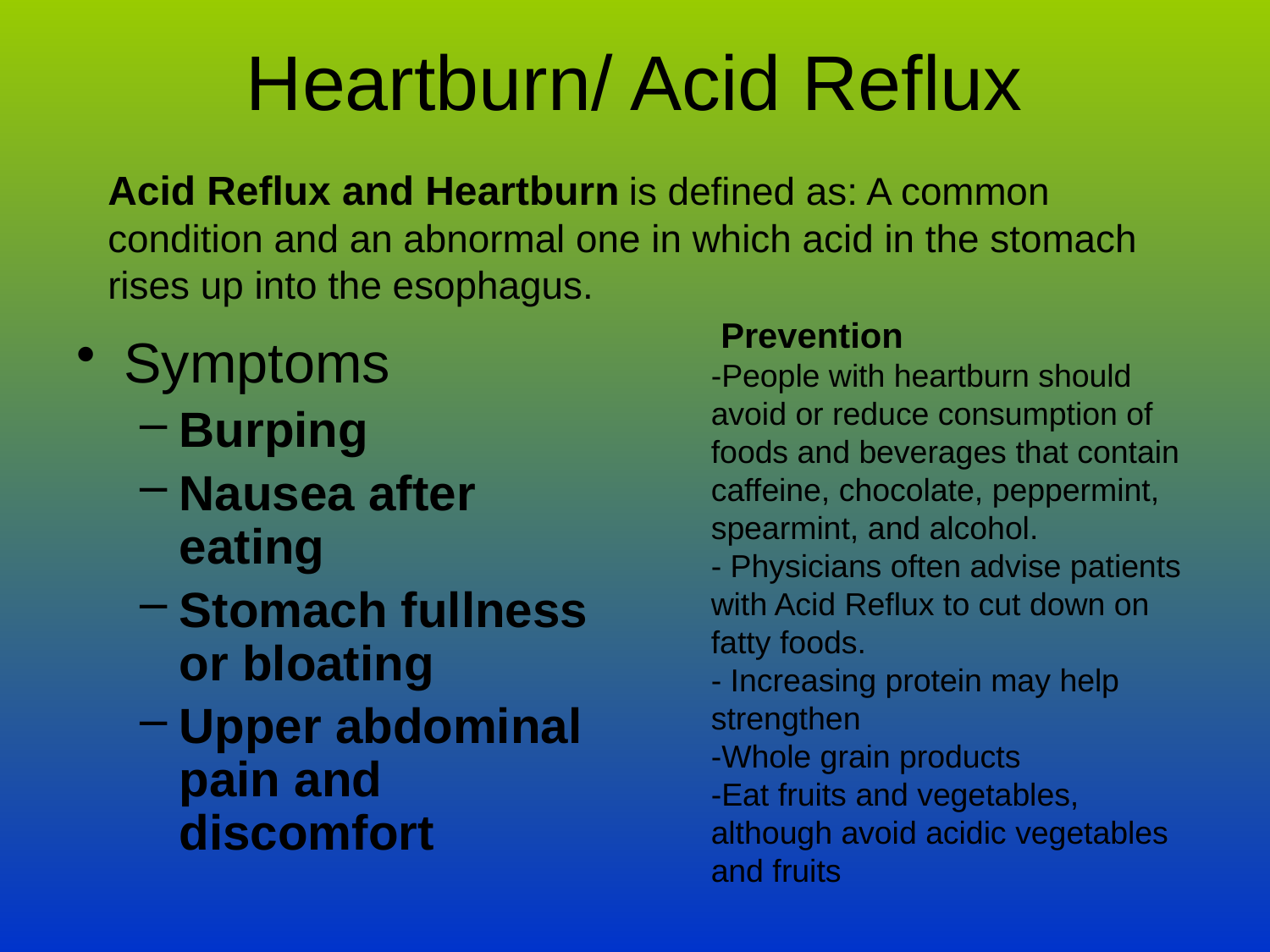

# Heartburn/ Acid Reflux
Acid Reflux and Heartburn is defined as: A common condition and an abnormal one in which acid in the stomach rises up into the esophagus.
 Prevention
-People with heartburn should avoid or reduce consumption of foods and beverages that contain caffeine, chocolate, peppermint, spearmint, and alcohol.
- Physicians often advise patients with Acid Reflux to cut down on fatty foods.
- Increasing protein may help strengthen
-Whole grain products
-Eat fruits and vegetables, although avoid acidic vegetables and fruits
Symptoms
Burping
Nausea after eating
Stomach fullness or bloating
Upper abdominal pain and discomfort